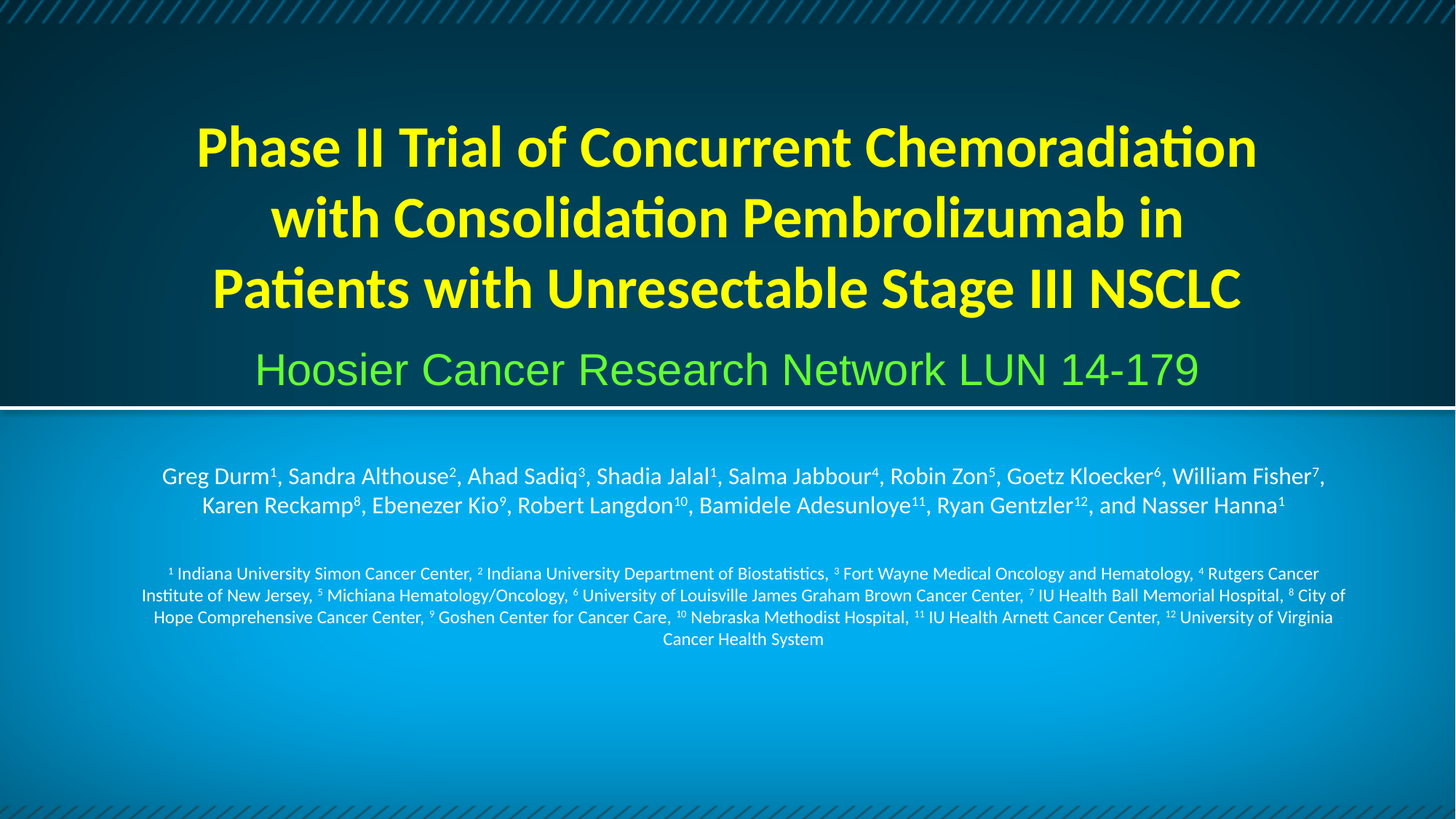

# Phase II Trial of Concurrent Chemoradiation with Consolidation Pembrolizumab in Patients with Unresectable Stage III NSCLC

Hoosier Cancer Research Network LUN 14-179
Greg Durm1, Sandra Althouse2, Ahad Sadiq3, Shadia Jalal1, Salma Jabbour4, Robin Zon5, Goetz Kloecker6, William Fisher7, Karen Reckamp8, Ebenezer Kio9, Robert Langdon10, Bamidele Adesunloye11, Ryan Gentzler12, and Nasser Hanna1

1 Indiana University Simon Cancer Center, 2 Indiana University Department of Biostatistics, 3 Fort Wayne Medical Oncology and Hematology, 4 Rutgers Cancer Institute of New Jersey, 5 Michiana Hematology/Oncology, 6 University of Louisville James Graham Brown Cancer Center, 7 IU Health Ball Memorial Hospital, 8 City of Hope Comprehensive Cancer Center, 9 Goshen Center for Cancer Care, 10 Nebraska Methodist Hospital, 11 IU Health Arnett Cancer Center, 12 University of Virginia Cancer Health System